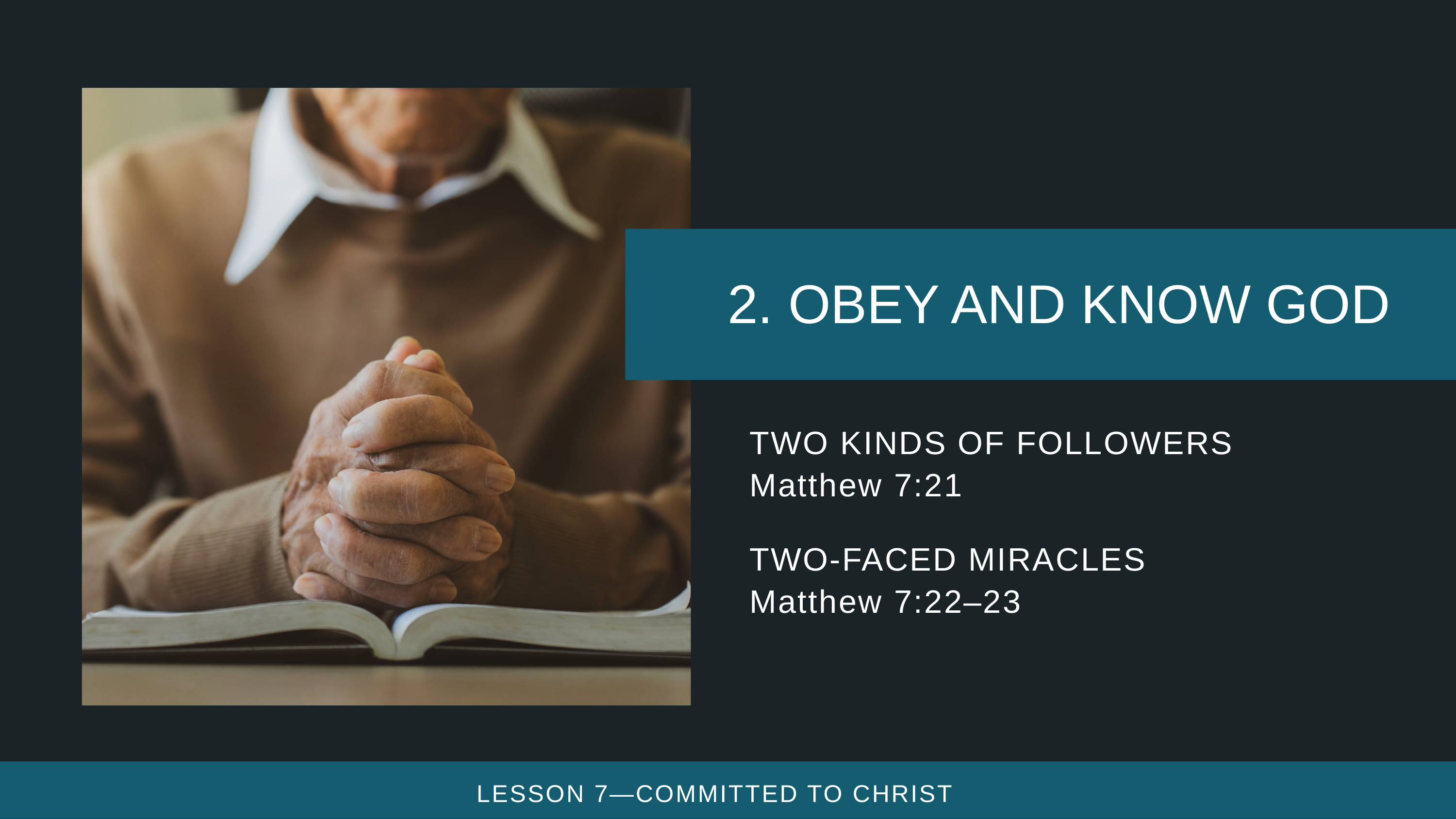

TWO KINDS OF FOLLOWERS
Matthew 7:21
TWO-FACED MIRACLES
Matthew 7:22–23